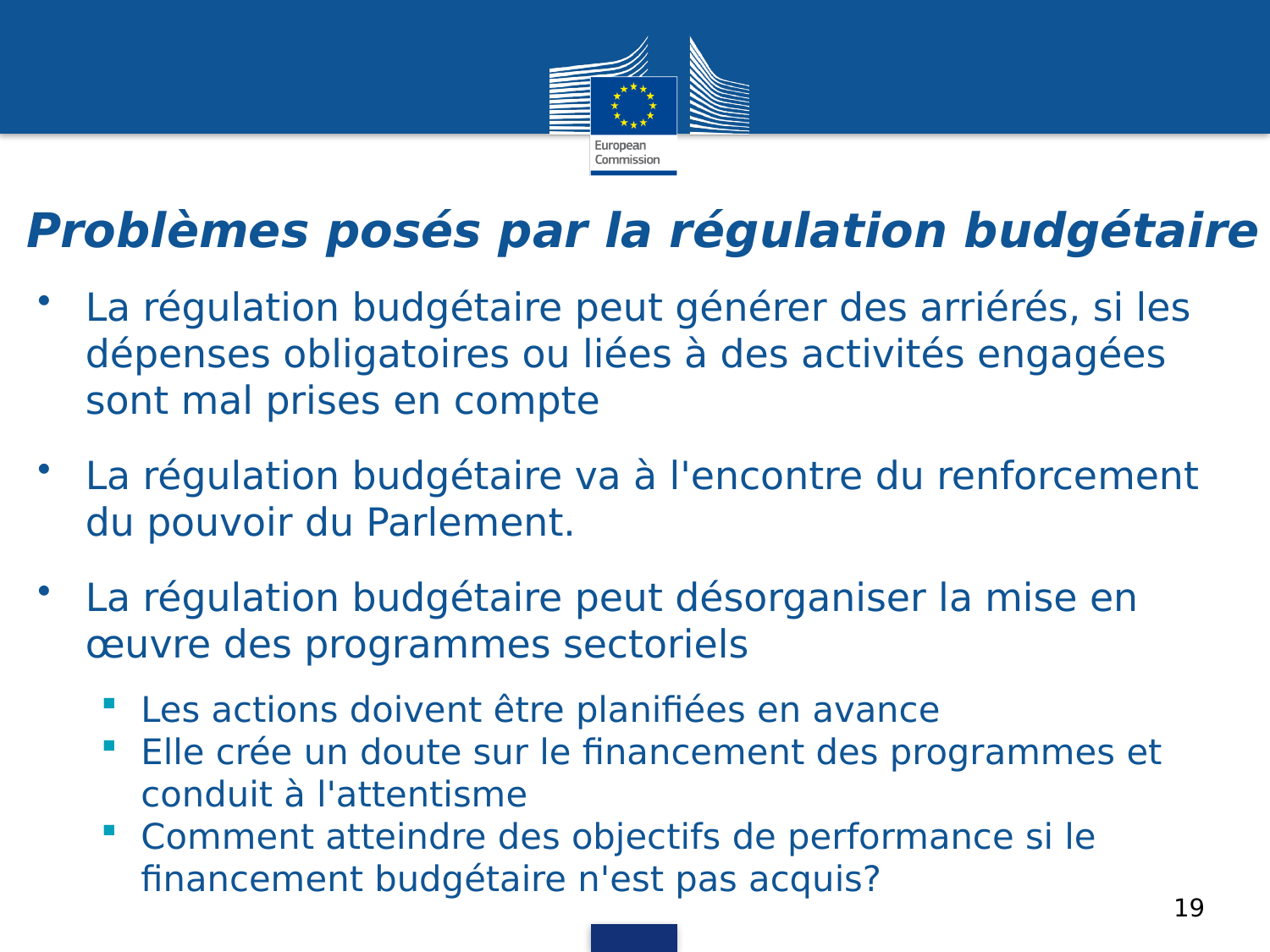

# Problèmes posés par la régulation budgétaire
La régulation budgétaire peut générer des arriérés, si les dépenses obligatoires ou liées à des activités engagées sont mal prises en compte
La régulation budgétaire va à l'encontre du renforcement du pouvoir du Parlement.
La régulation budgétaire peut désorganiser la mise en œuvre des programmes sectoriels
Les actions doivent être planifiées en avance
Elle crée un doute sur le financement des programmes et conduit à l'attentisme
Comment atteindre des objectifs de performance si le financement budgétaire n'est pas acquis?

19